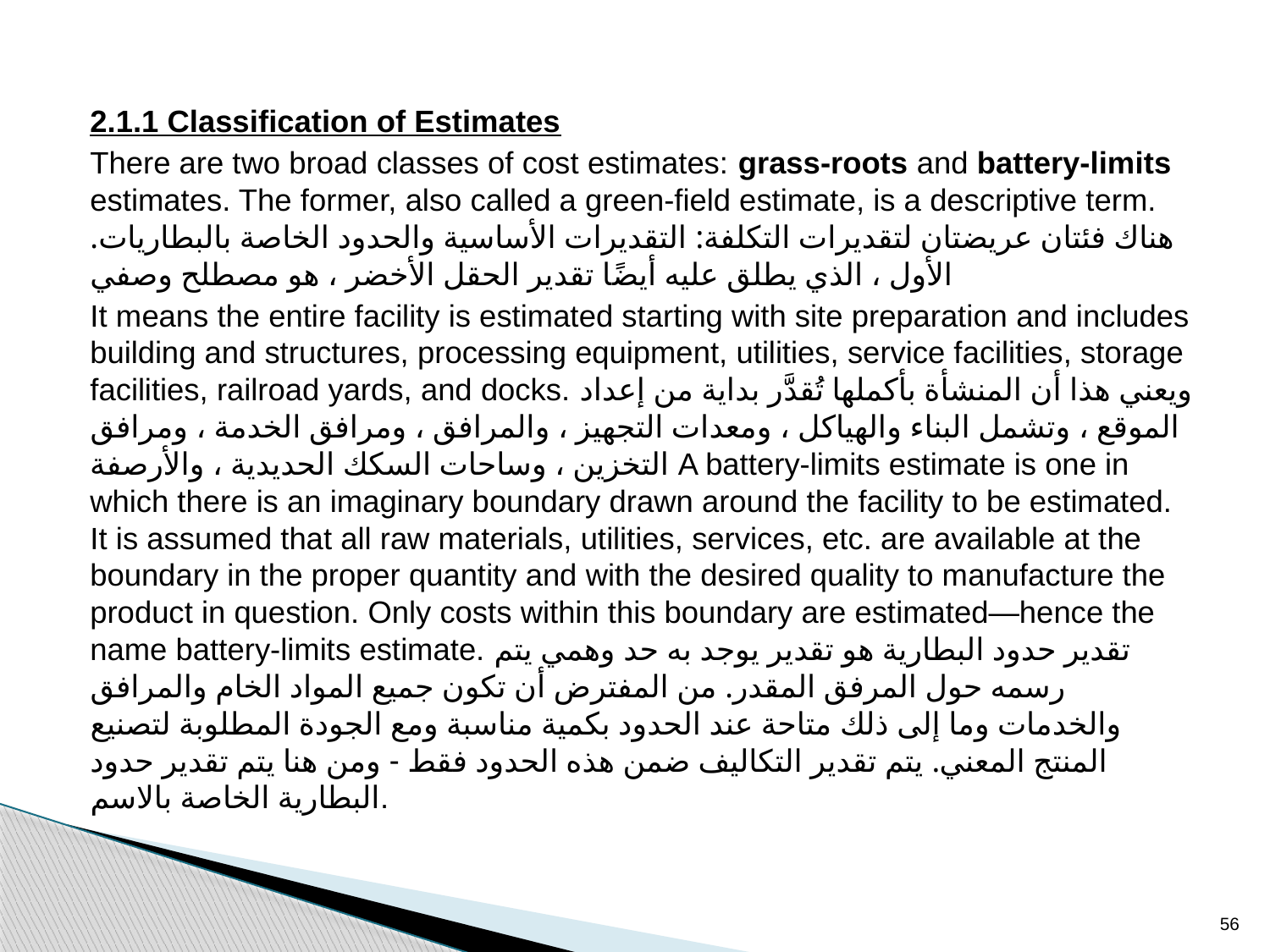

2.1.1 Classification of Estimates
There are two broad classes of cost estimates: grass-roots and battery-limits estimates. The former, also called a green-field estimate, is a descriptive term. هناك فئتان عريضتان لتقديرات التكلفة: التقديرات الأساسية والحدود الخاصة بالبطاريات. الأول ، الذي يطلق عليه أيضًا تقدير الحقل الأخضر ، هو مصطلح وصفي
It means the entire facility is estimated starting with site preparation and includes building and structures, processing equipment, utilities, service facilities, storage facilities, railroad yards, and docks. ويعني هذا أن المنشأة بأكملها تُقدَّر بداية من إعداد الموقع ، وتشمل البناء والهياكل ، ومعدات التجهيز ، والمرافق ، ومرافق الخدمة ، ومرافق التخزين ، وساحات السكك الحديدية ، والأرصفة A battery-limits estimate is one in which there is an imaginary boundary drawn around the facility to be estimated. It is assumed that all raw materials, utilities, services, etc. are available at the boundary in the proper quantity and with the desired quality to manufacture the product in question. Only costs within this boundary are estimated—hence the name battery-limits estimate. تقدير حدود البطارية هو تقدير يوجد به حد وهمي يتم رسمه حول المرفق المقدر. من المفترض أن تكون جميع المواد الخام والمرافق والخدمات وما إلى ذلك متاحة عند الحدود بكمية مناسبة ومع الجودة المطلوبة لتصنيع المنتج المعني. يتم تقدير التكاليف ضمن هذه الحدود فقط - ومن هنا يتم تقدير حدود البطارية الخاصة بالاسم.
56